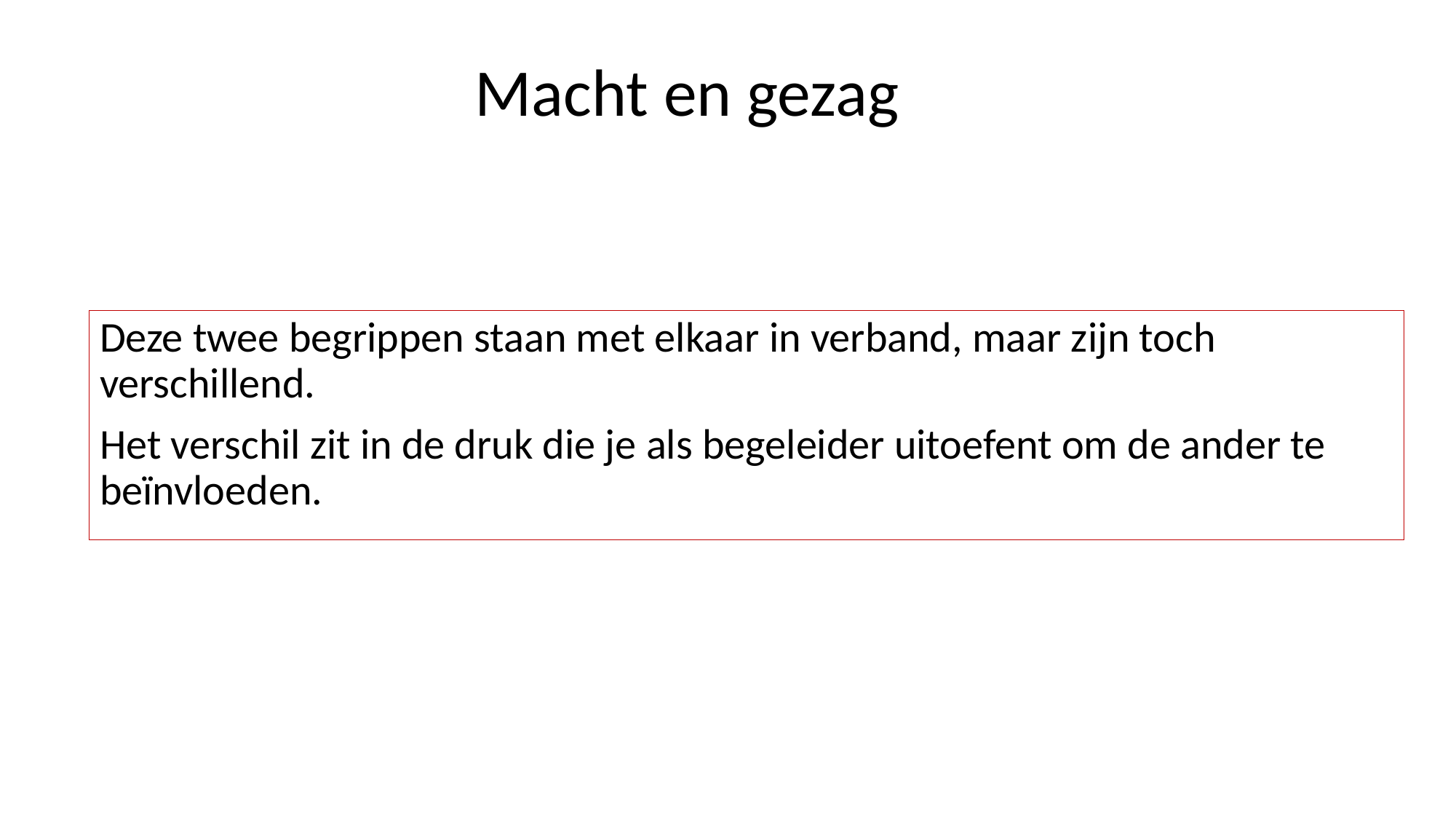

# Macht en gezag
Deze twee begrippen staan met elkaar in verband, maar zijn toch verschillend.
Het verschil zit in de druk die je als begeleider uitoefent om de ander te beïnvloeden.